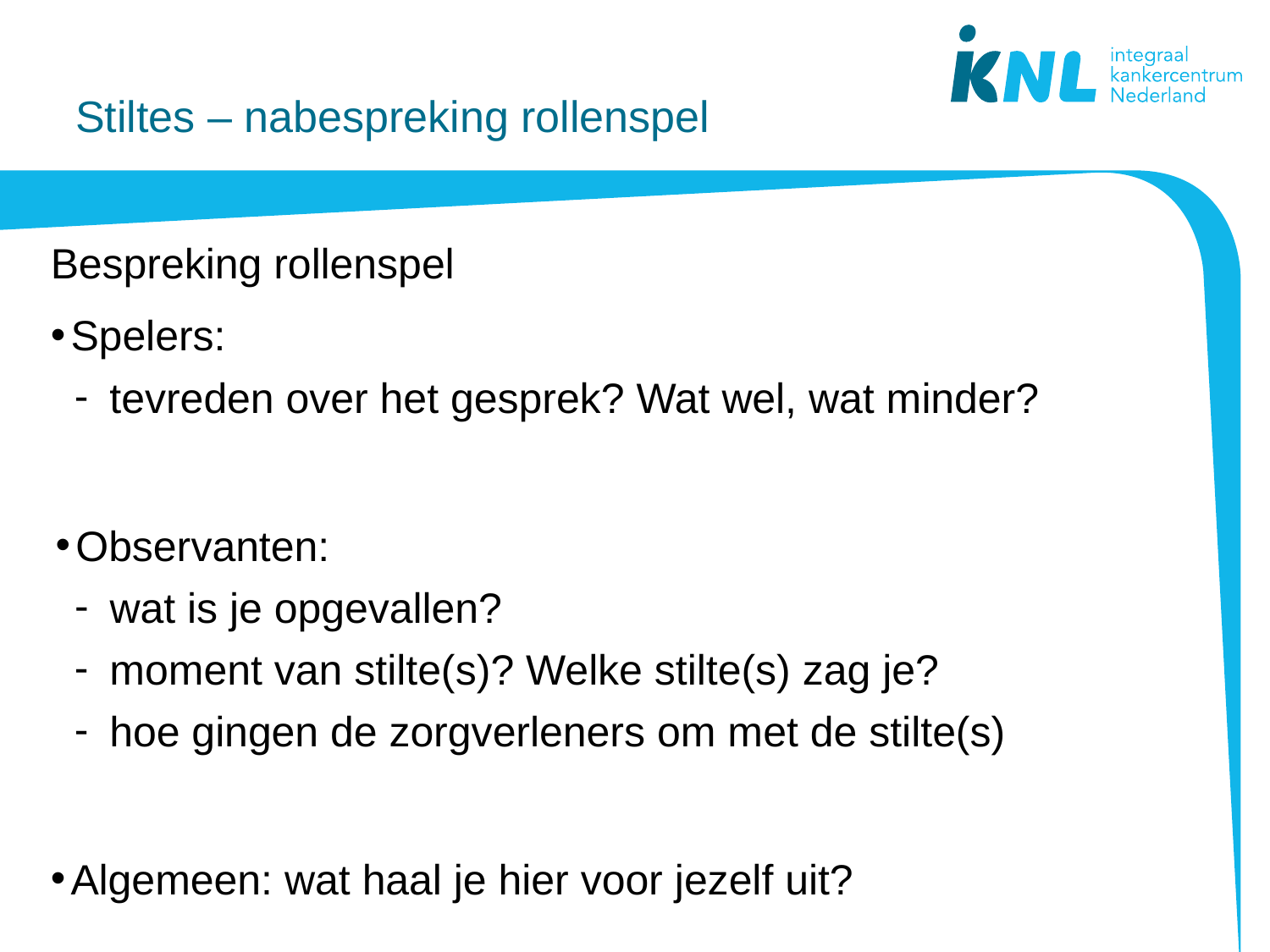

# Stiltes – nabespreking rollenspel
Bespreking rollenspel
Spelers:
tevreden over het gesprek? Wat wel, wat minder?

Observanten:
wat is je opgevallen?
moment van stilte(s)? Welke stilte(s) zag je?
hoe gingen de zorgverleners om met de stilte(s)

Algemeen: wat haal je hier voor jezelf uit?